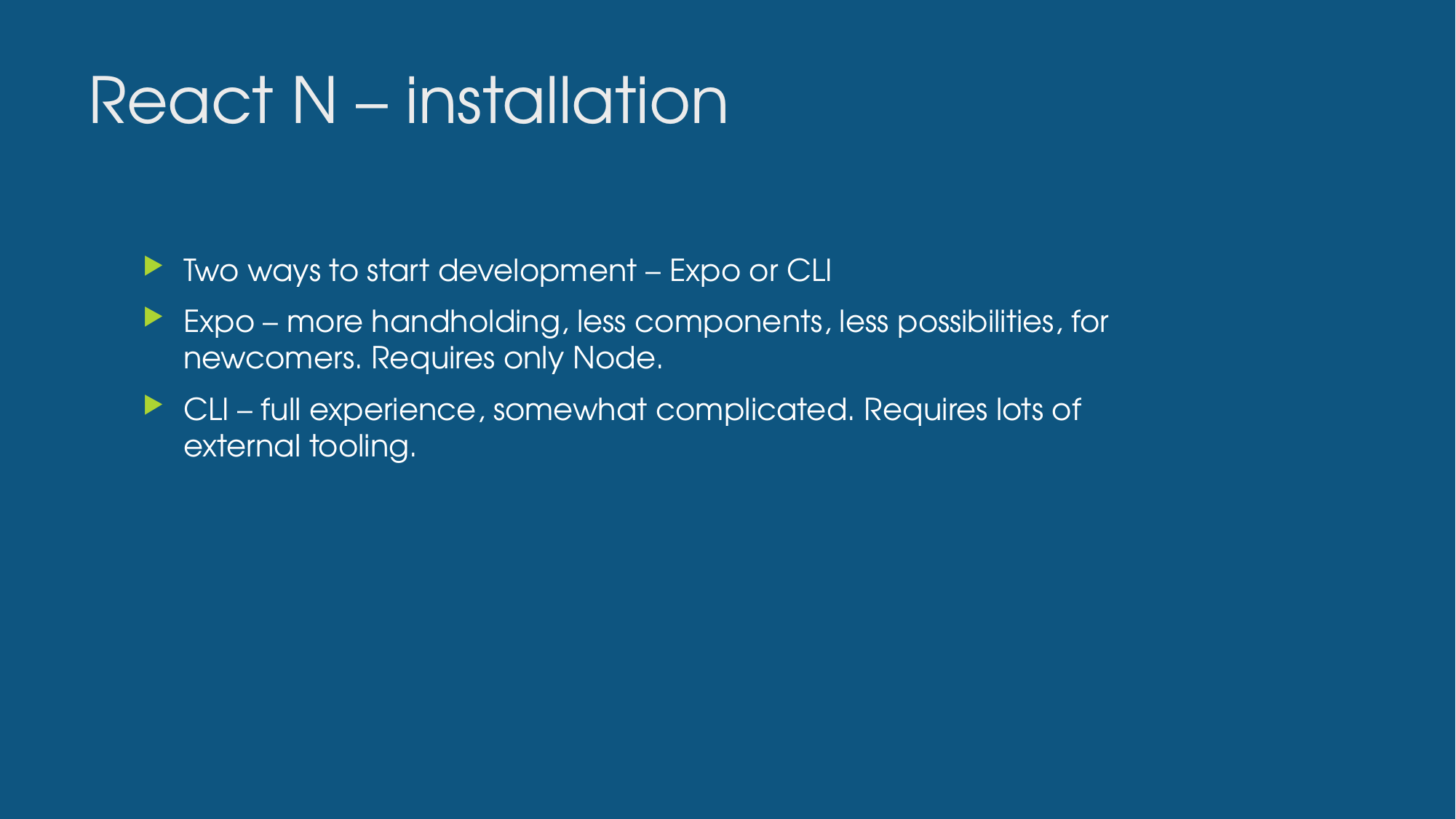

6
# React N – installation
Two ways to start development – Expo or CLI
Expo – more handholding, less components, less possibilities, for newcomers. Requires only Node.
CLI – full experience, somewhat complicated. Requires lots of external tooling.